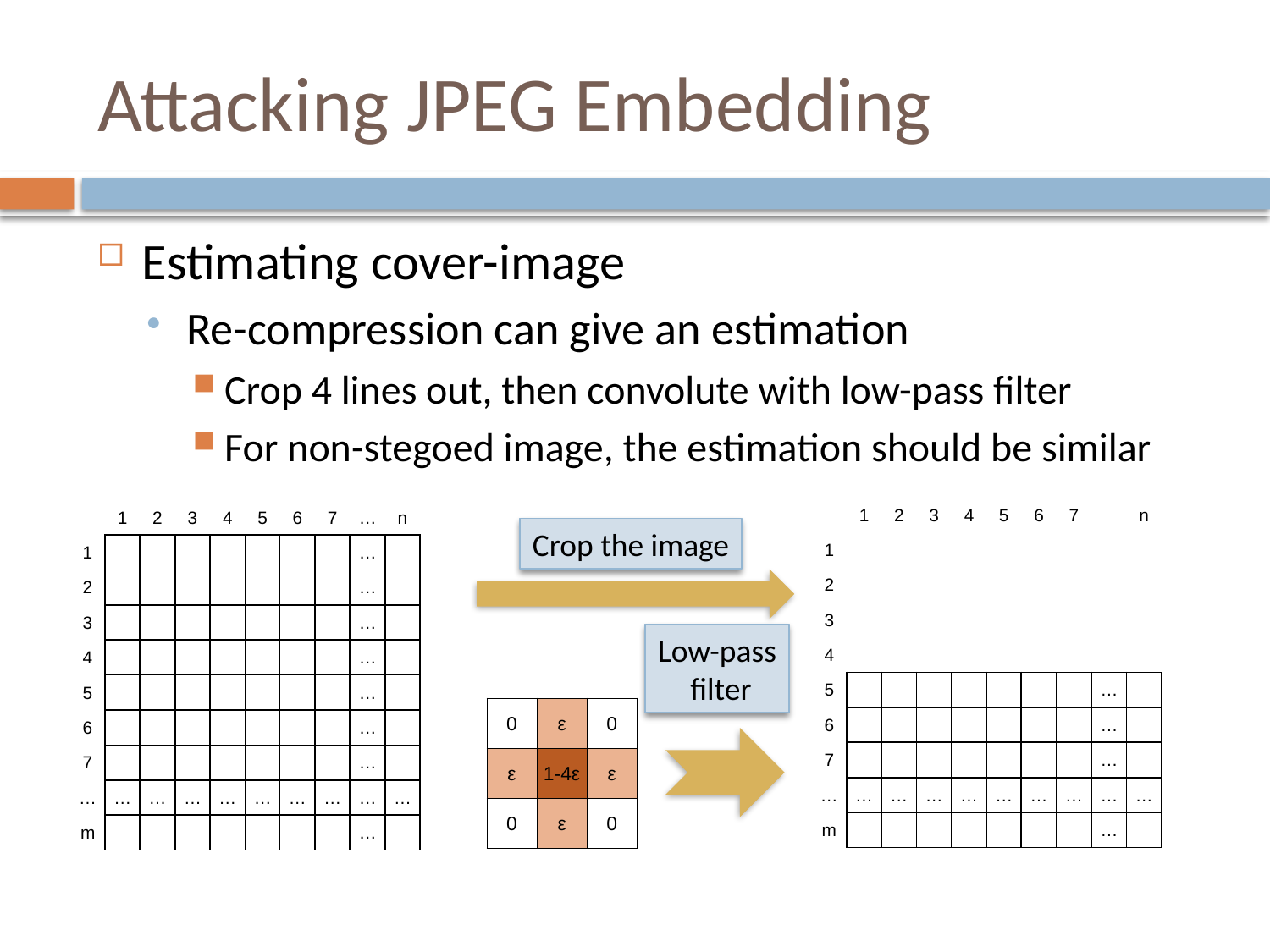

# Attacking JPEG Embedding
Estimating cover-image
Re-compression can give an estimation
Crop 4 lines out, then convolute with low-pass filter
For non-stegoed image, the estimation should be similar
|  | 1 | 2 | 3 | 4 | 5 | 6 | 7 |  | n |
| --- | --- | --- | --- | --- | --- | --- | --- | --- | --- |
| 1 |  |  |  |  |  |  |  |  |  |
| 2 |  |  |  |  |  |  |  |  |  |
| 3 |  |  |  |  |  |  |  |  |  |
| 4 |  |  |  |  |  |  |  |  |  |
| 5 |  |  |  |  |  |  |  | … |  |
| 6 |  |  |  |  |  |  |  | … |  |
| 7 |  |  |  |  |  |  |  | … |  |
| … | … | … | … | … | … | … | … | … | … |
| m |  |  |  |  |  |  |  | … |  |
|  | 1 | 2 | 3 | 4 | 5 | 6 | 7 | … | n |
| --- | --- | --- | --- | --- | --- | --- | --- | --- | --- |
| 1 |  |  |  |  |  |  |  | … |  |
| 2 |  |  |  |  |  |  |  | … |  |
| 3 |  |  |  |  |  |  |  | … |  |
| 4 |  |  |  |  |  |  |  | … |  |
| 5 |  |  |  |  |  |  |  | … |  |
| 6 |  |  |  |  |  |  |  | … |  |
| 7 |  |  |  |  |  |  |  | … |  |
| … | … | … | … | … | … | … | … | … | … |
| m |  |  |  |  |  |  |  | … |  |
Crop the image

Low-pass
 filter
| 0 | ε | 0 |
| --- | --- | --- |
| ε | 1-4ε | ε |
| 0 | ε | 0 |